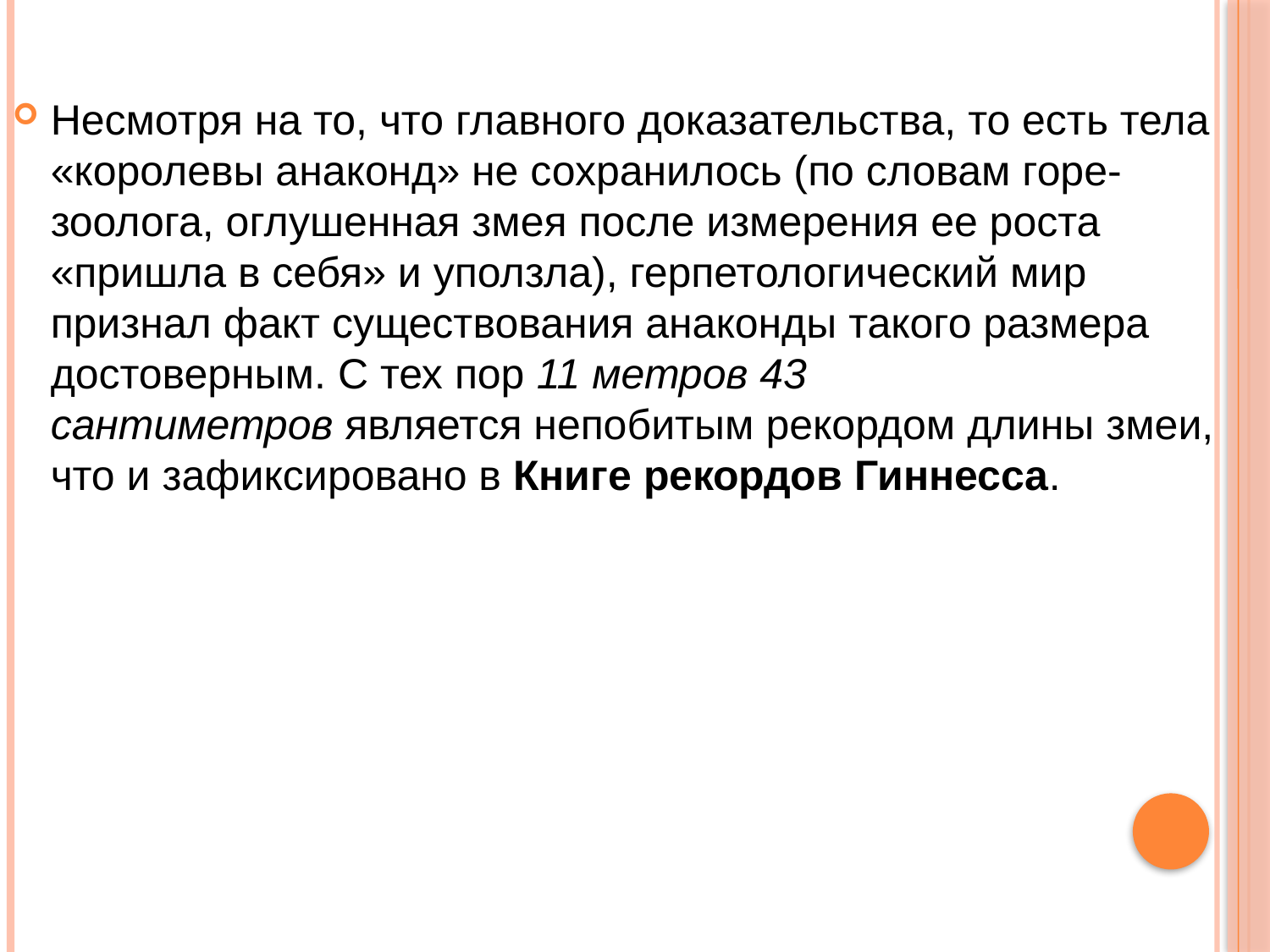

#
Несмотря на то, что главного доказательства, то есть тела «королевы анаконд» не сохранилось (по словам горе-зоолога, оглушенная змея после измерения ее роста «пришла в себя» и уползла), герпетологический мир признал факт существования анаконды такого размера достоверным. С тех пор 11 метров 43 сантиметров является непобитым рекордом длины змеи, что и зафиксировано в Книге рекордов Гиннесса.